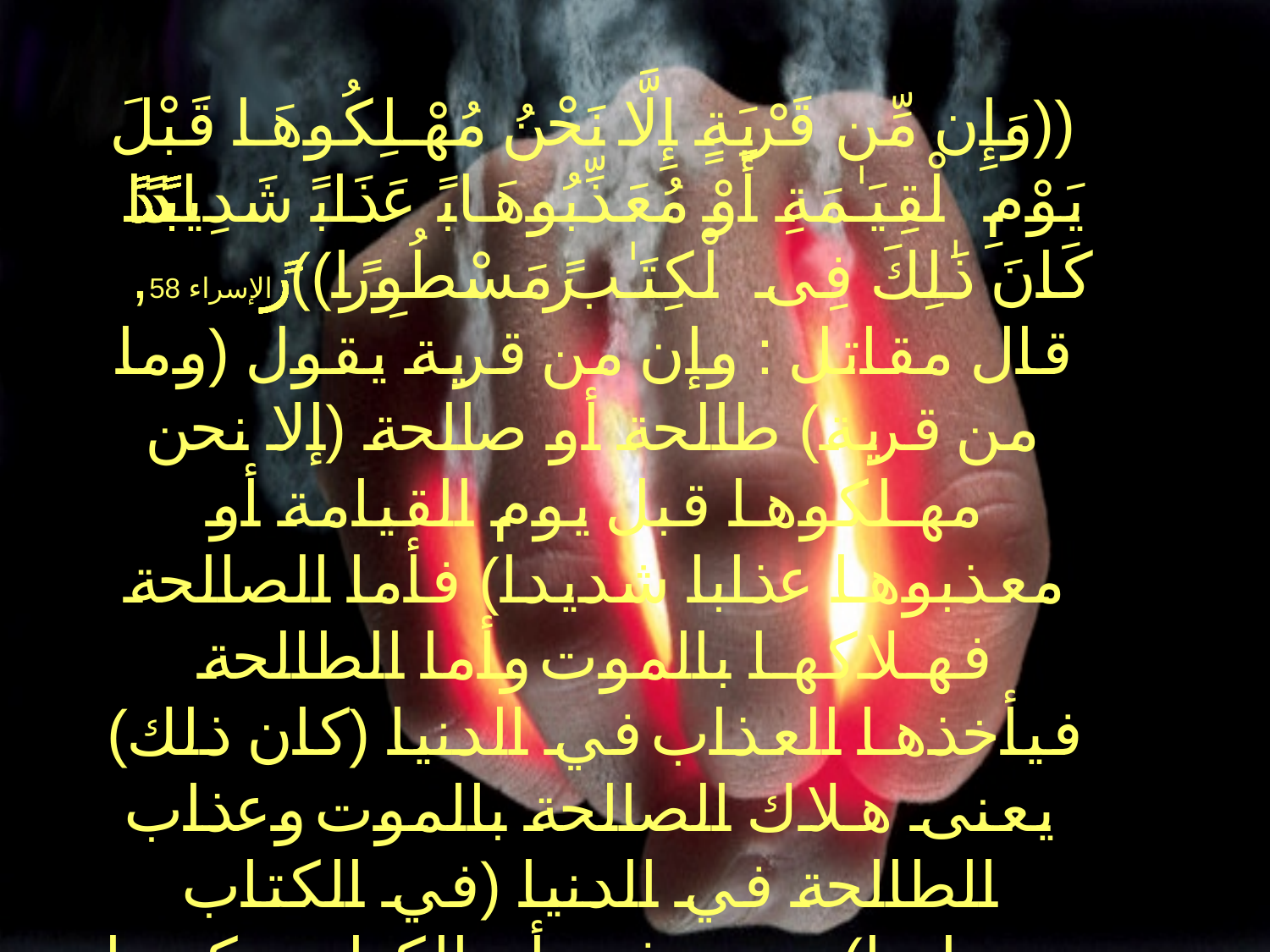

((وَإِن مِّن قَرْيَةٍ إِلَّا نَحْنُ مُهْلِكُوهَا قَبْلَ يَوْمِ ٱلْقِيَـٰمَةِ أَوْ مُعَذِّبُوهَا عَذَابًۭا شَدِيدًۭا ۚ كَانَ ذَ‌ٰلِكَ فِى ٱلْكِتَـٰبِ مَسْطُورًۭا)) الإسراء 58,   قال مقاتل : وإن من قرية يقول (وما من قرية) طالحة أو صالحة (إلا نحن مهلكوها قبل يوم القيامة أو معذبوها عذابا شديدا) فأما الصالحة فهلاكها بالموت وأما الطالحة فيأخذها العذاب في الدنيا (كان ذلك) يعنى هلاك الصالحة بالموت وعذاب الطالحة في الدنيا (في الكتاب مسطورا) يعنى في أم الكتاب مكتوبا يعنى اللوح المحفوظ فتموت أو ينزل بها ذلك.